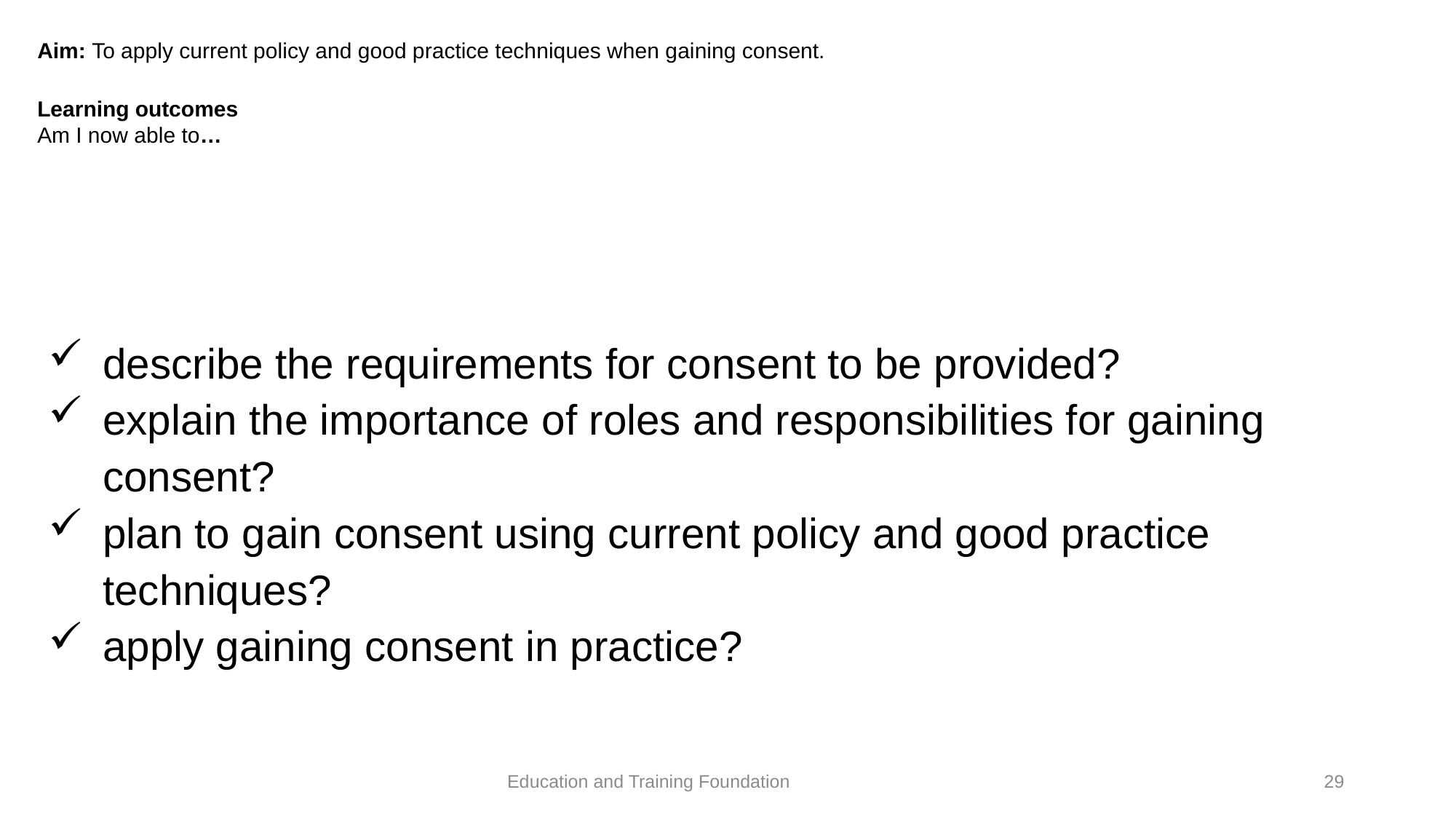

# Aim: To apply current policy and good practice techniques when gaining consent. Learning outcomes Am I now able to…
describe the requirements for consent to be provided?
explain the importance of roles and responsibilities for gaining consent?
plan to gain consent using current policy and good practice techniques?
apply gaining consent in practice?

29
Education and Training Foundation